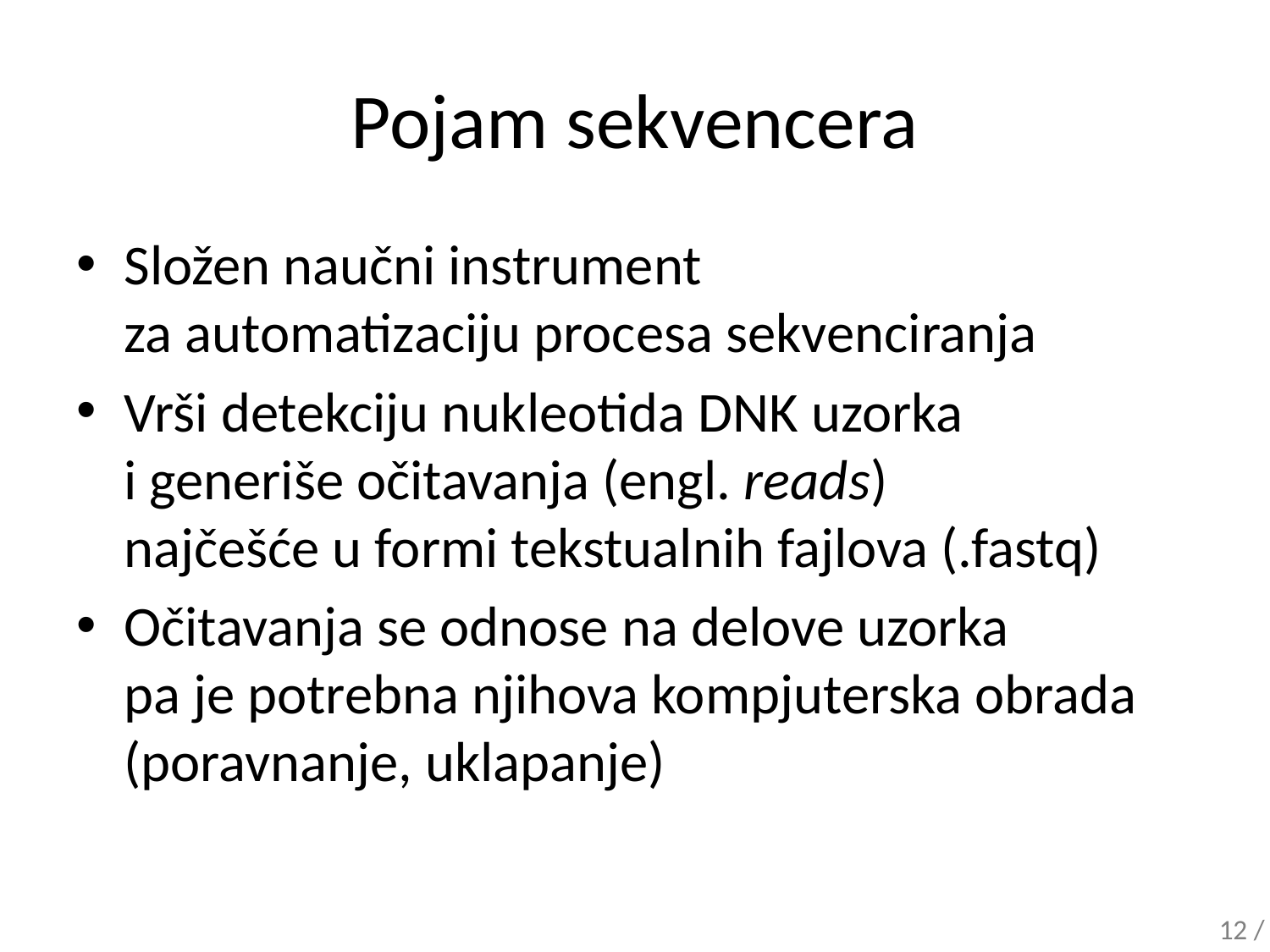

# Pojam sekvencera
Složen naučni instrument
za automatizaciju procesa sekvenciranja
Vrši detekciju nukleotida DNK uzorka
i generiše očitavanja (engl. reads)
najčešće u formi tekstualnih fajlova (.fastq)
Očitavanja se odnose na delove uzorka
pa je potrebna njihova kompjuterska obrada
(poravnanje, uklapanje)